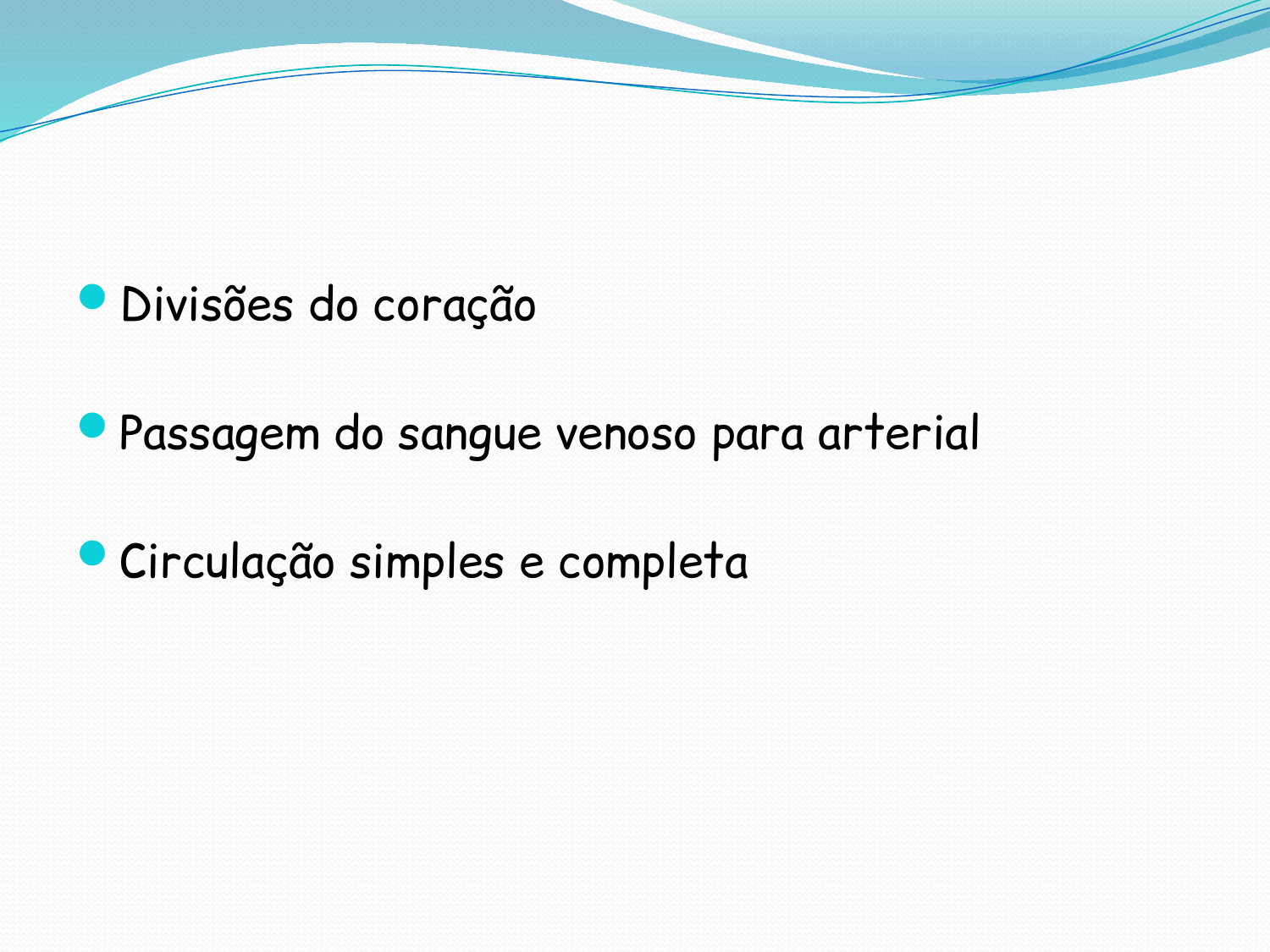

#
Divisões do coração

Passagem do sangue venoso para arterial

Circulação simples e completa